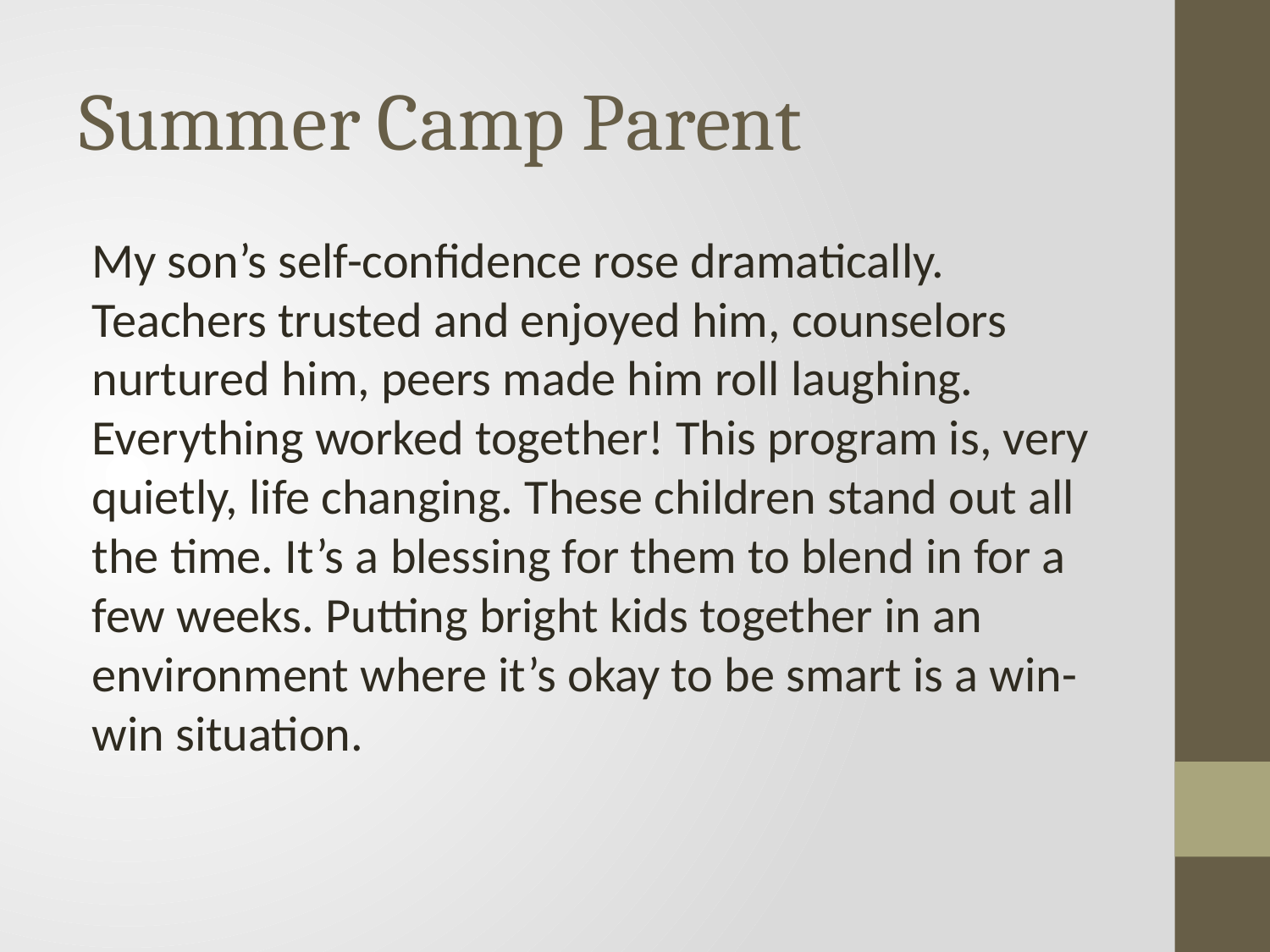

# Summer Camp Parent
My son’s self-confidence rose dramatically. Teachers trusted and enjoyed him, counselors nurtured him, peers made him roll laughing. Everything worked together! This program is, very quietly, life changing. These children stand out all the time. It’s a blessing for them to blend in for a few weeks. Putting bright kids together in an environment where it’s okay to be smart is a win-win situation.